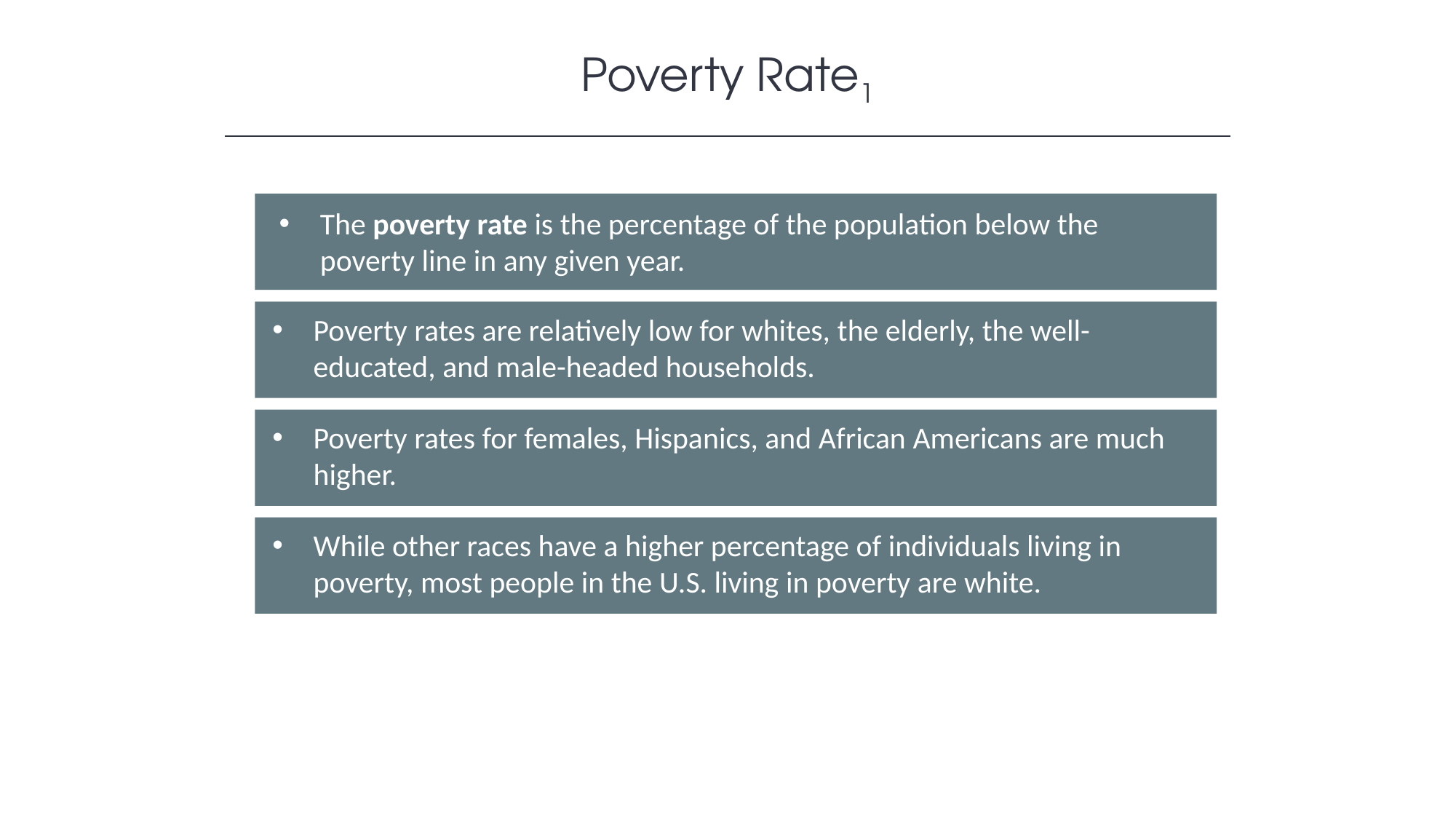

Poverty Rate1

The poverty rate is the percentage of the population below the poverty line in any given year.

Poverty rates are relatively low for whites, the elderly, the well-educated, and male-headed households.

Poverty rates for females, Hispanics, and African Americans are much higher.

While other races have a higher percentage of individuals living in poverty, most people in the U.S. living in poverty are white.